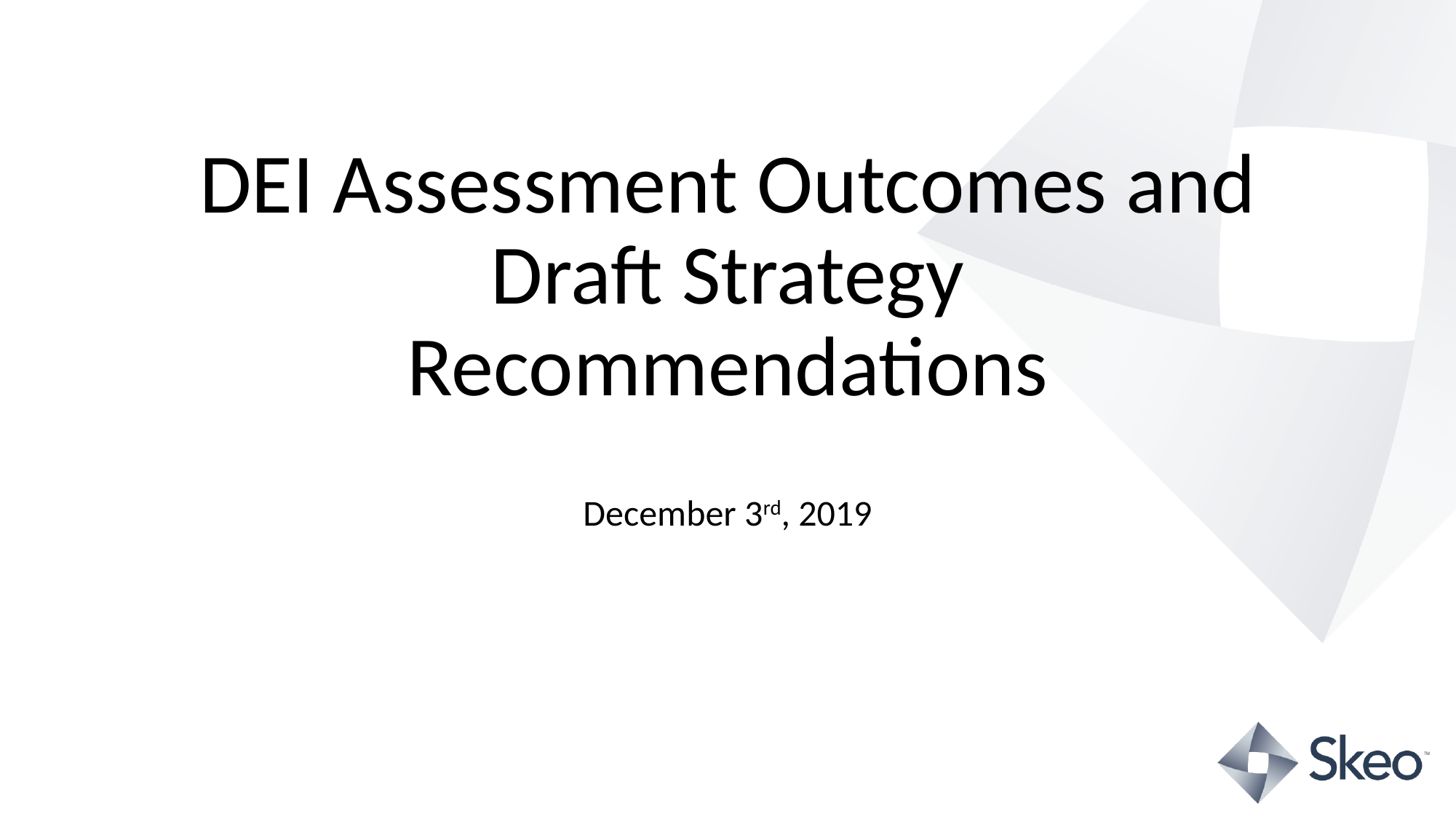

# DEI Assessment Outcomes and Draft Strategy Recommendations

December 3rd, 2019